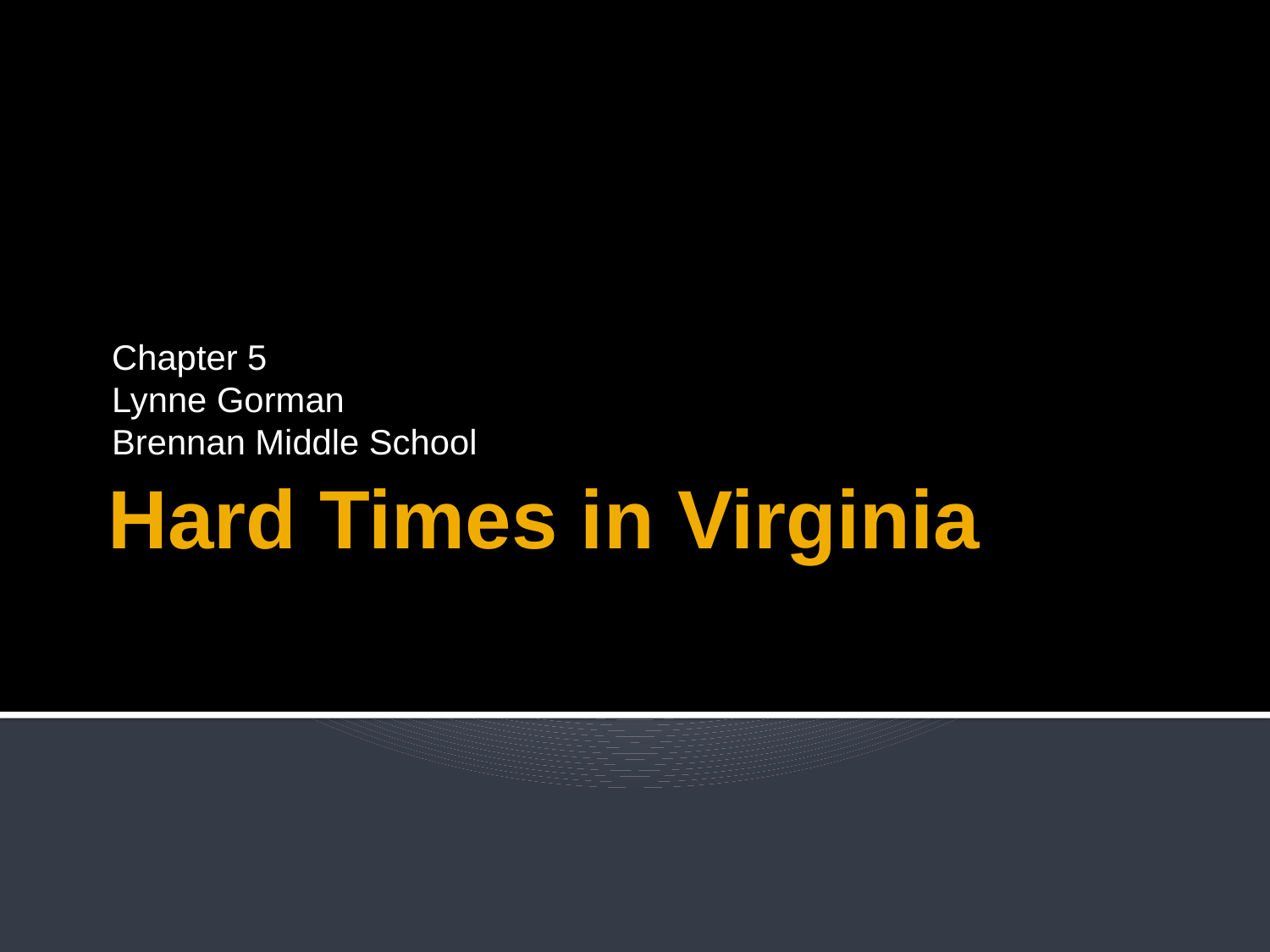

Chapter 5
Lynne Gorman
Brennan Middle School
# Hard Times in Virginia